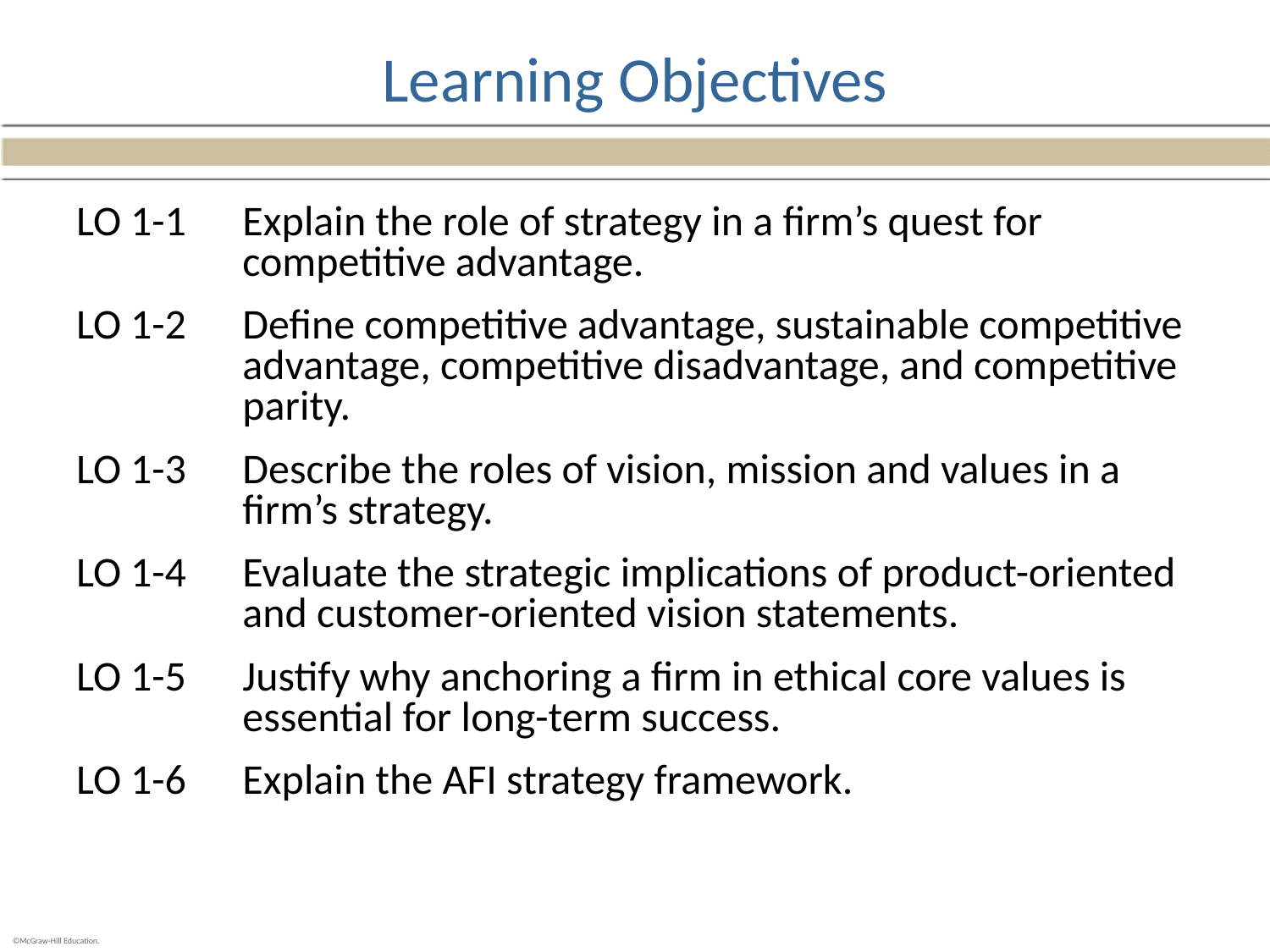

# Learning Objectives
LO 1-1	Explain the role of strategy in a firm’s quest for competitive advantage.
LO 1-2	Define competitive advantage, sustainable competitive advantage, competitive disadvantage, and competitive parity.
LO 1-3	Describe the roles of vision, mission and values in a firm’s strategy.
LO 1-4	Evaluate the strategic implications of product-oriented and customer-oriented vision statements.
LO 1-5	Justify why anchoring a firm in ethical core values is essential for long-term success.
LO 1-6	Explain the AFI strategy framework.